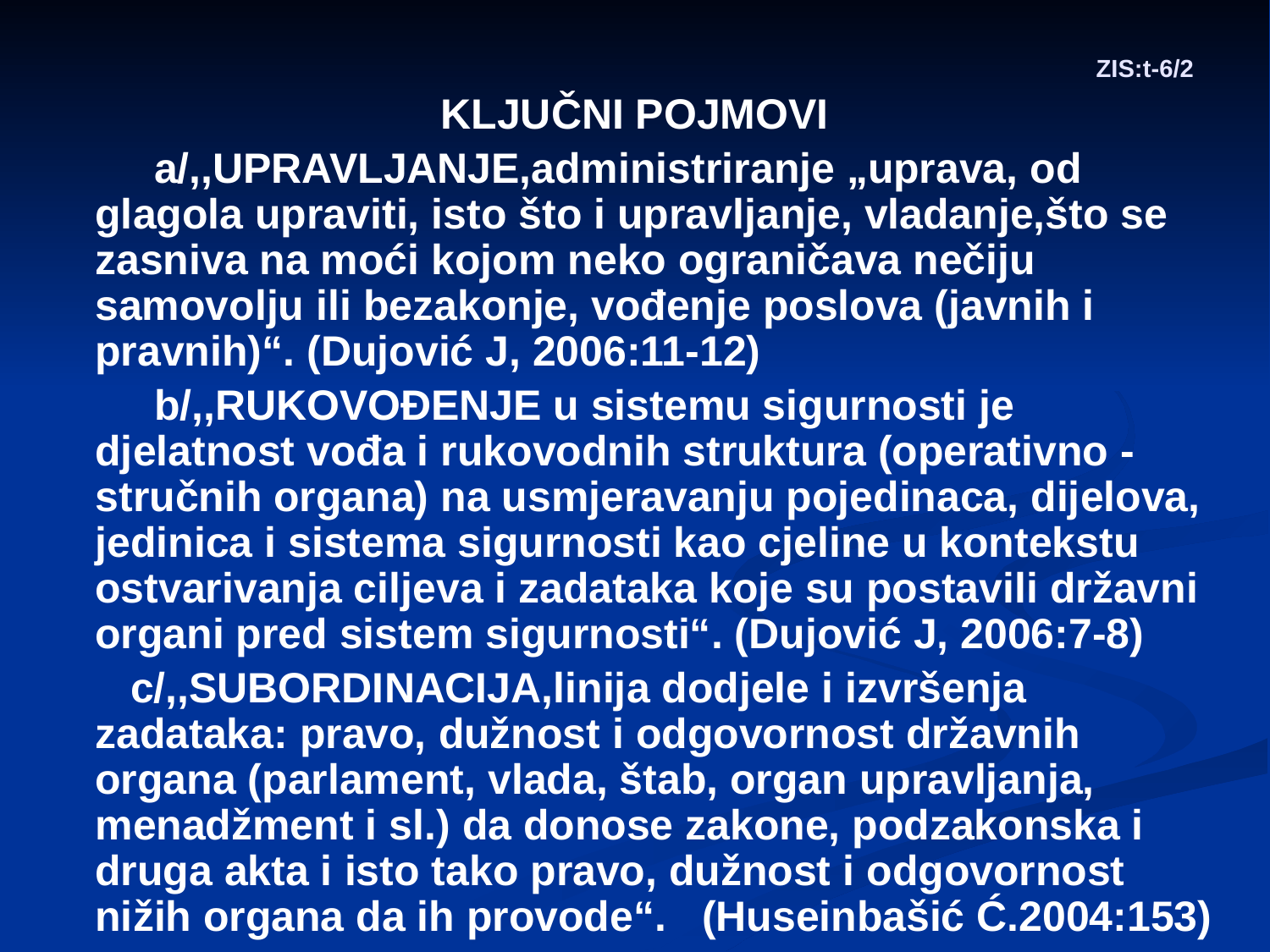

# ZIS:t-6/2
KLJUČNI POJMOVI
         a/,,UPRAVLJANJE,administriranje „uprava, od glagola upraviti, isto što i upravljanje, vladanje,što se zasniva na moći kojom neko ograničava nečiju samovolju ili bezakonje, vođenje poslova (javnih i pravnih)“. (Dujović J, 2006:11-12)
         b/,,RUKOVOĐENJE u sistemu sigurnosti je djelatnost vođa i rukovodnih struktura (operativno - stručnih organa) na usmjeravanju pojedinaca, dijelova, jedinica i sistema sigurnosti kao cjeline u kontekstu ostvarivanja ciljeva i zadataka koje su postavili državni organi pred sistem sigurnosti“. (Dujović J, 2006:7-8)
       c/,,SUBORDINACIJA,linija dodjele i izvršenja zadataka: pravo, dužnost i odgovornost državnih organa (parlament, vlada, štab, organ upravljanja, menadžment i sl.) da donose zakone, podzakonska i druga akta i isto tako pravo, dužnost i odgovornost nižih organa da ih provode“.   (Huseinbašić Ć.2004:153)